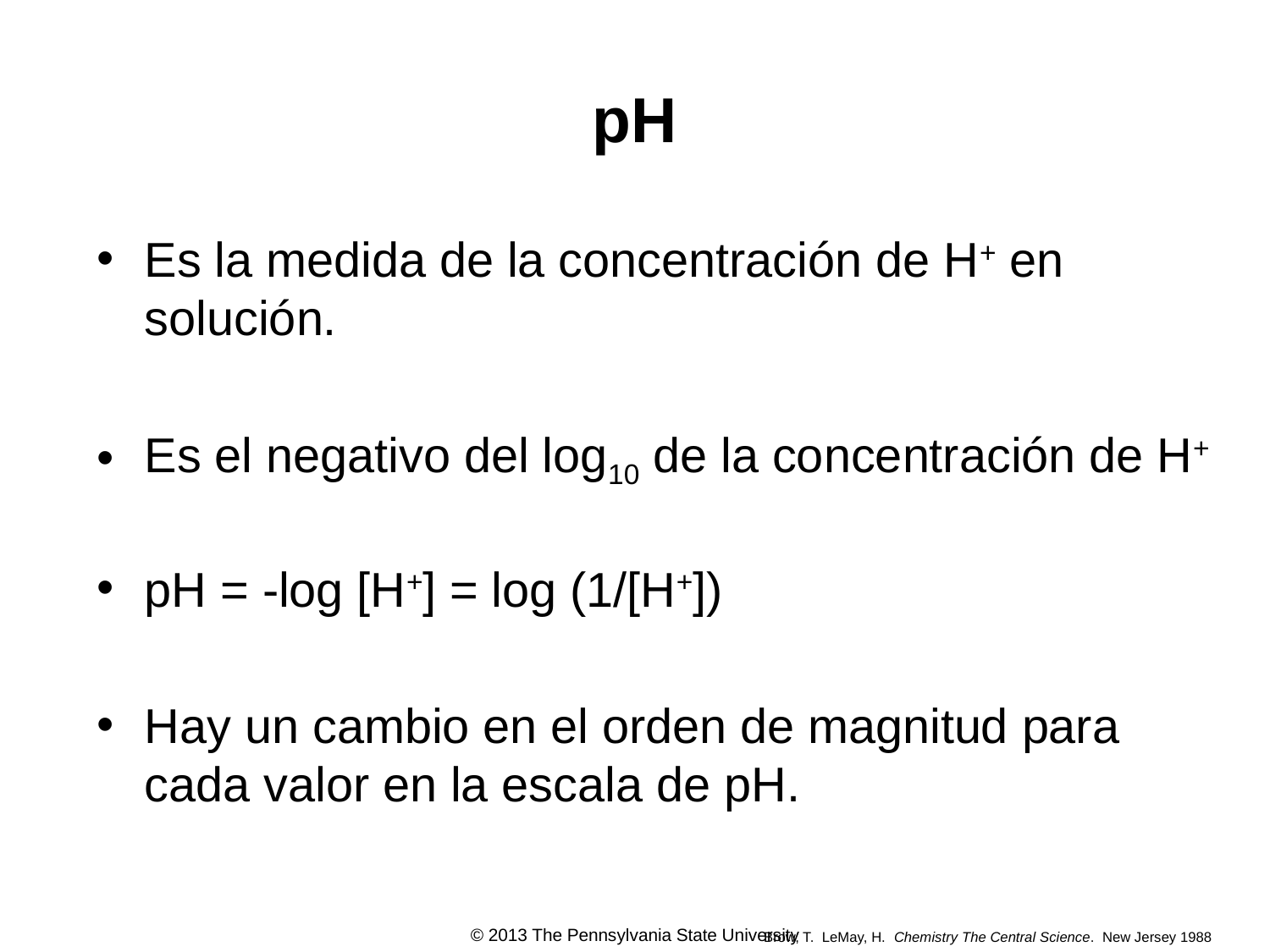

# pH
Es la medida de la concentración de H+ en solución.

Es el negativo del log10 de la concentración de H+

pH = -log [H+] = log (1/[H+])

Hay un cambio en el orden de magnitud para cada valor en la escala de pH.
Brow, T.  LeMay, H.  Chemistry The Central Science.  New Jersey 1988